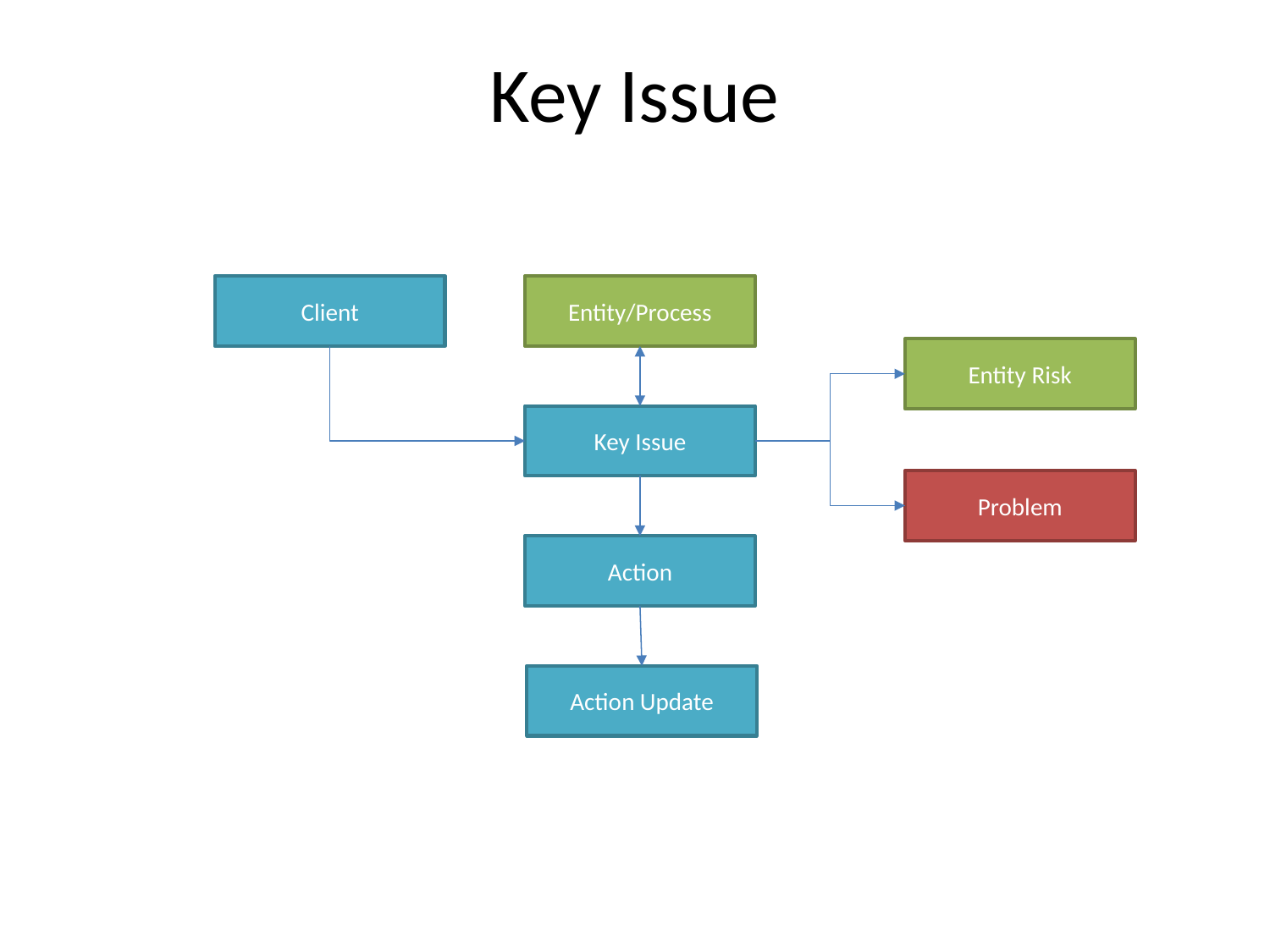

# Key Issue
Client
Entity/Process
Entity Risk
Key Issue
Problem
Action
Action Update